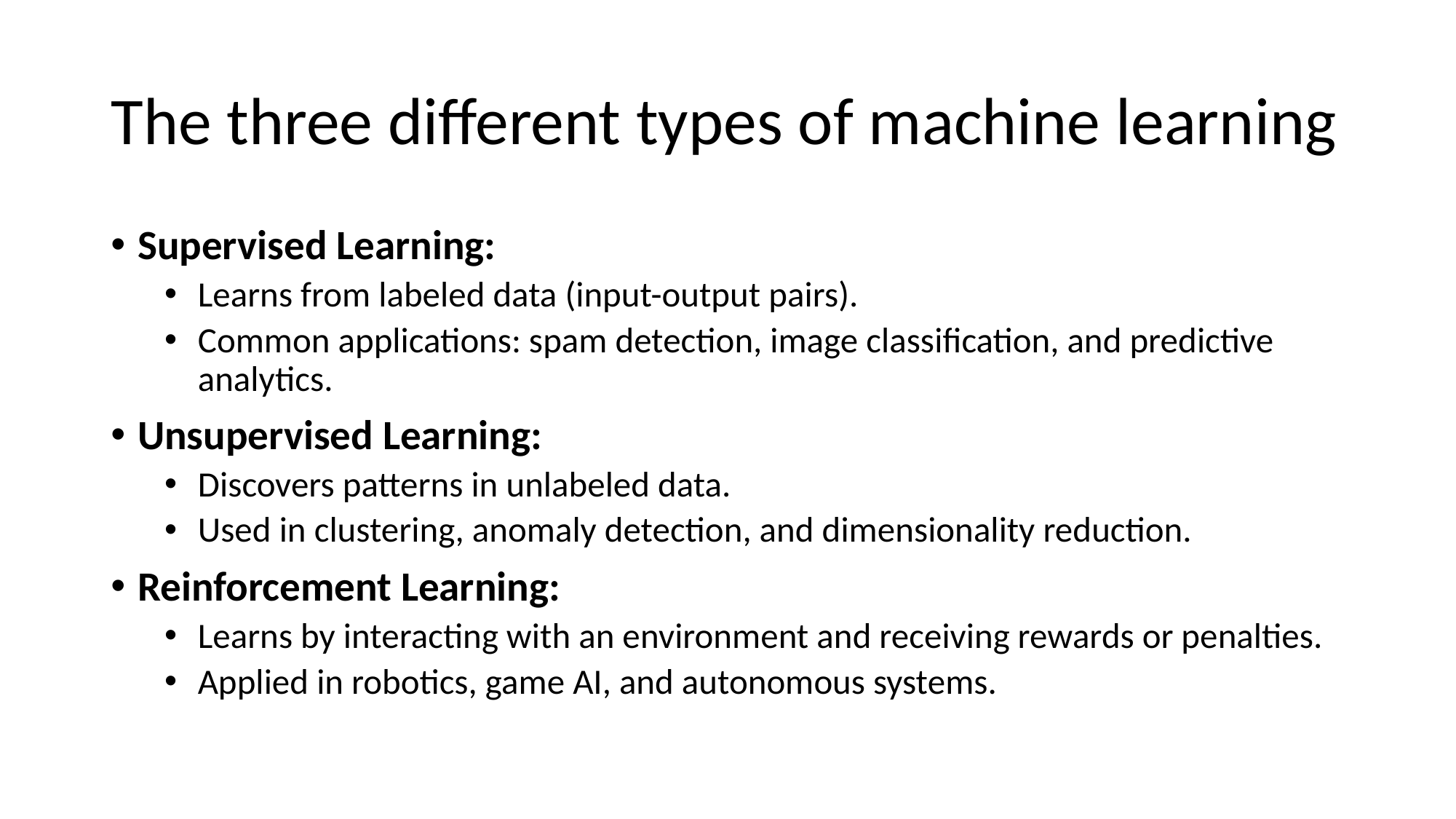

# The three different types of machine learning
Supervised Learning:
Learns from labeled data (input-output pairs).
Common applications: spam detection, image classification, and predictive analytics.
Unsupervised Learning:
Discovers patterns in unlabeled data.
Used in clustering, anomaly detection, and dimensionality reduction.
Reinforcement Learning:
Learns by interacting with an environment and receiving rewards or penalties.
Applied in robotics, game AI, and autonomous systems.